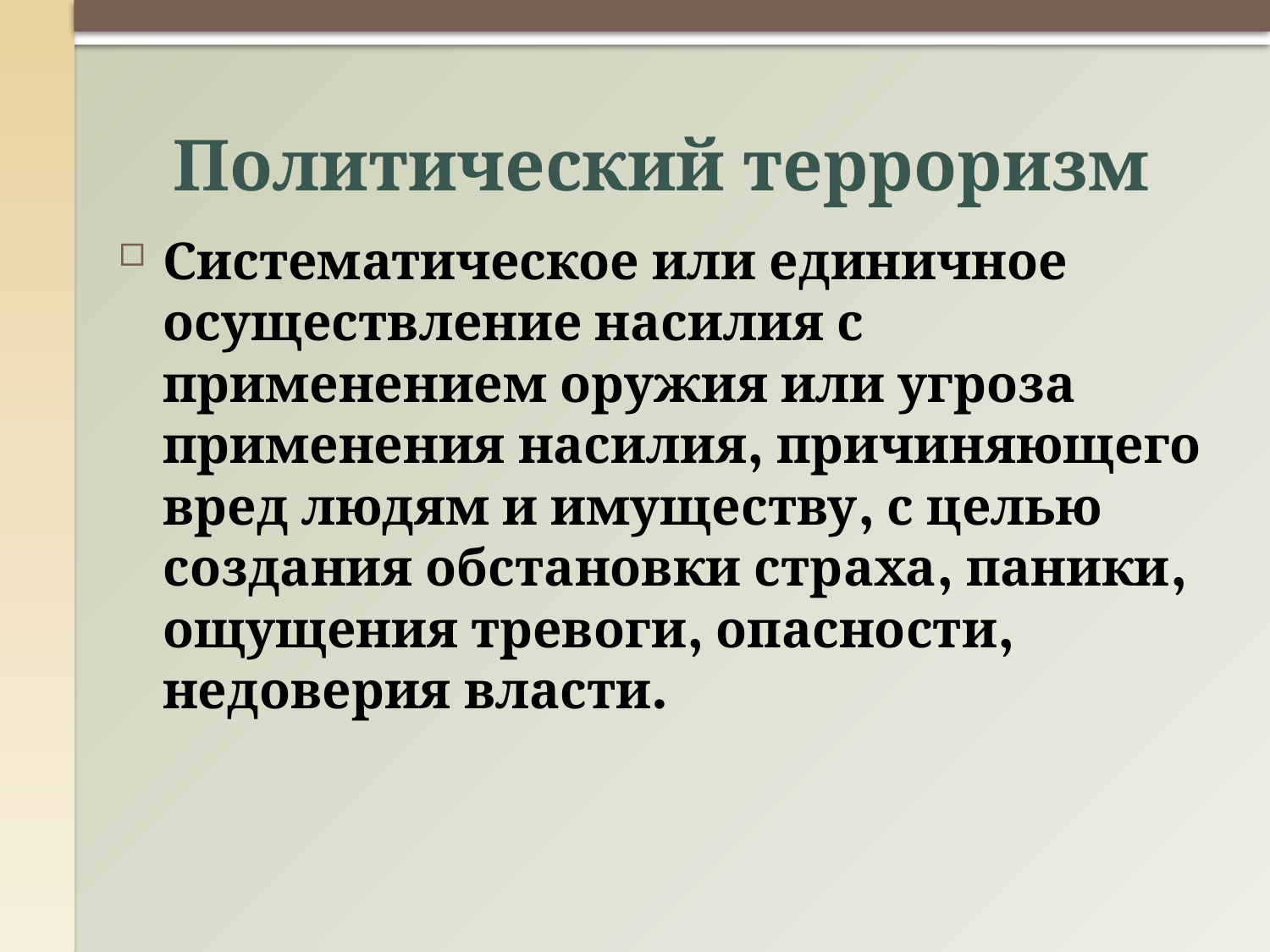

# Политический терроризм
Систематическое или единичное осуществление насилия с применением оружия или угроза применения насилия, причиняющего вред людям и имуществу, с целью создания обстановки страха, паники, ощущения тревоги, опасности, недоверия власти.